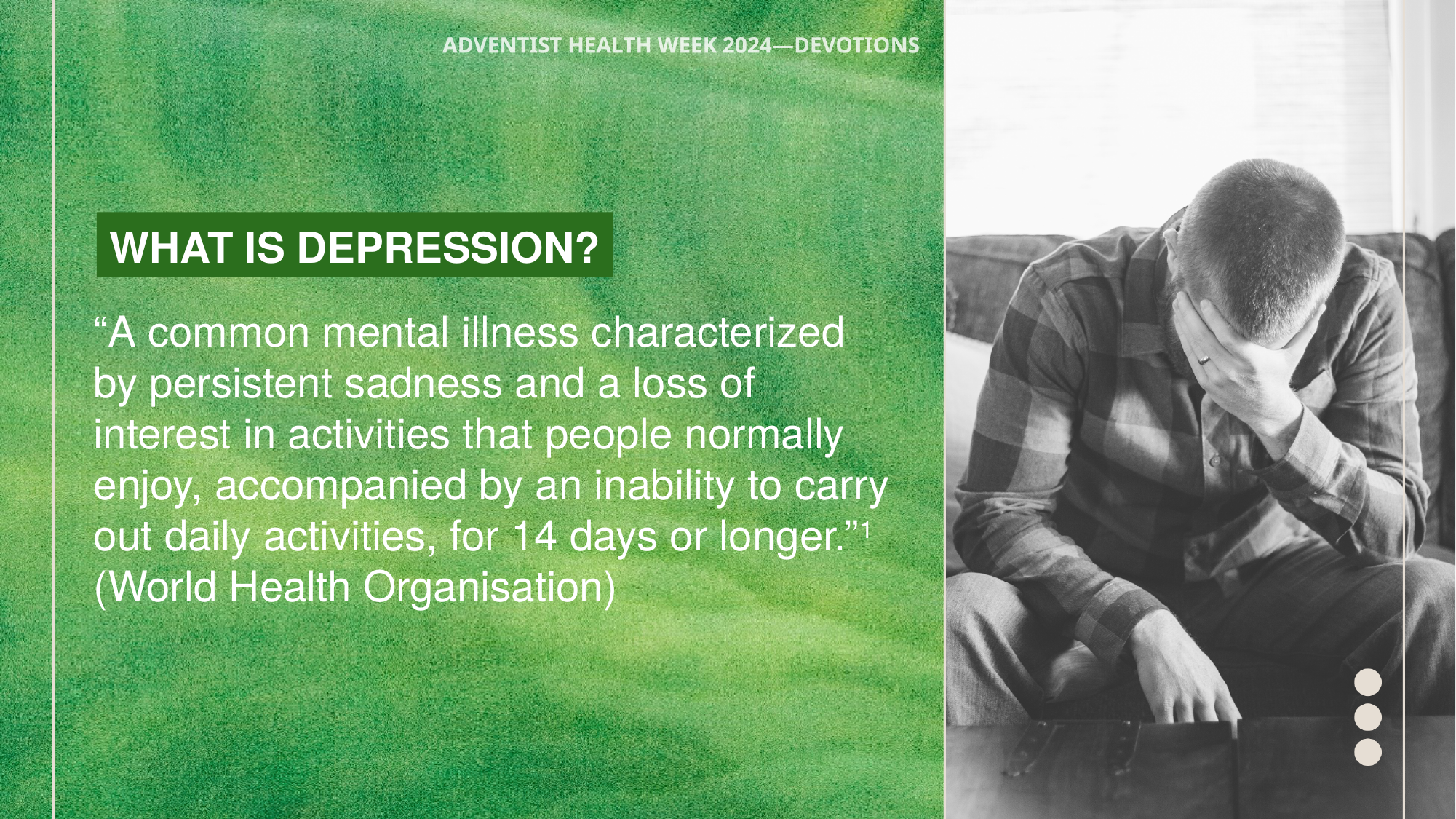

WHAT IS DEPRESSION?
“A common mental illness characterized by persistent sadness and a loss of interest in activities that people normally enjoy, accompanied by an inability to carry out daily activities, for 14 days or longer.”1 (World Health Organisation)